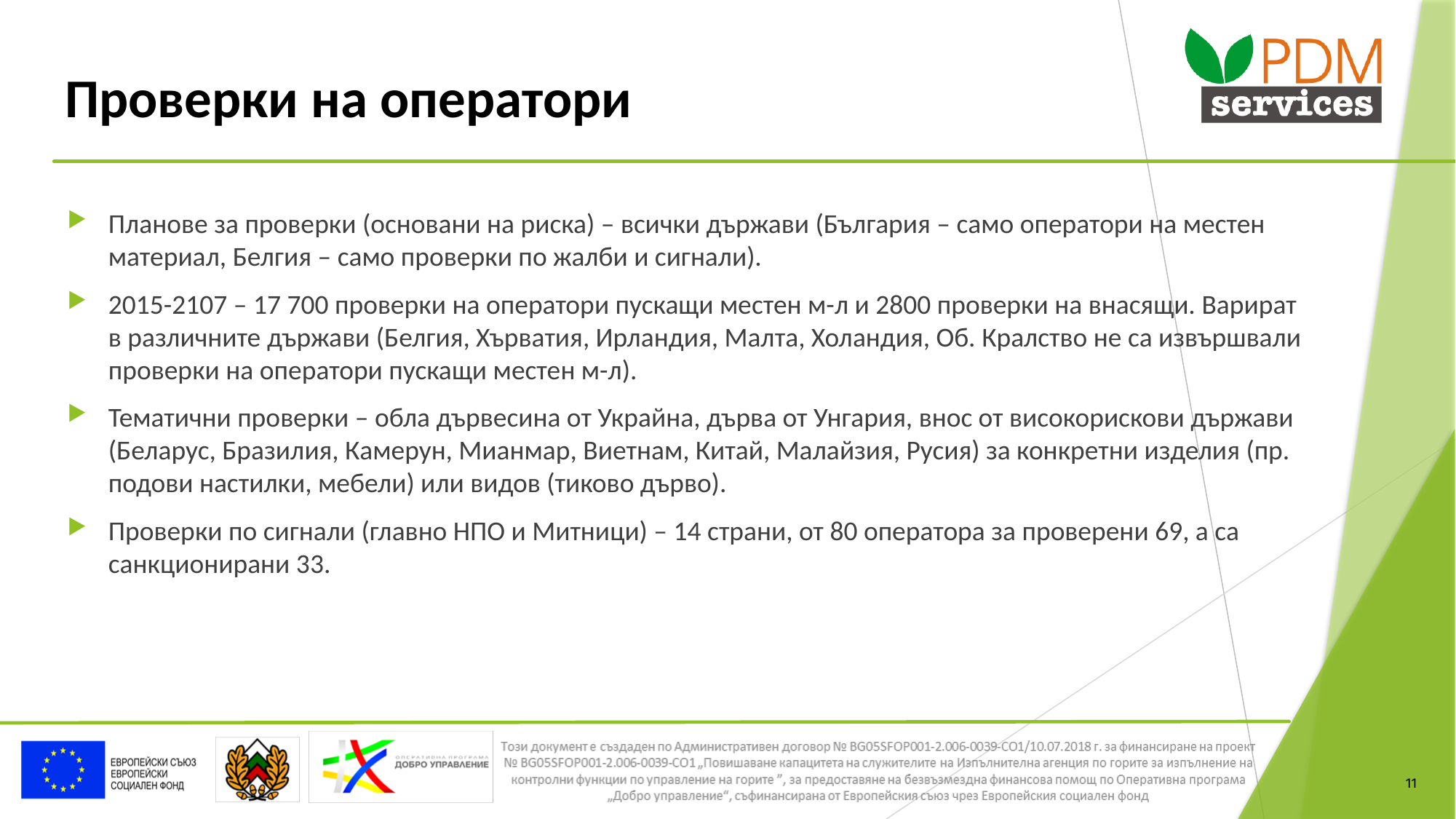

# Проверки на оператори
Планове за проверки (основани на риска) – всички държави (България – само оператори на местен материал, Белгия – само проверки по жалби и сигнали).
2015-2107 – 17 700 проверки на оператори пускащи местен м-л и 2800 проверки на внасящи. Варират в различните държави (Белгия, Хърватия, Ирландия, Малта, Холандия, Об. Кралство не са извършвали проверки на оператори пускащи местен м-л).
Тематични проверки – обла дървесина от Украйна, дърва от Унгария, внос от високорискови държави (Беларус, Бразилия, Камерун, Мианмар, Виетнам, Китай, Малайзия, Русия) за конкретни изделия (пр. подови настилки, мебели) или видов (тиково дърво).
Проверки по сигнали (главно НПО и Митници) – 14 страни, от 80 оператора за проверени 69, а са санкционирани 33.

11